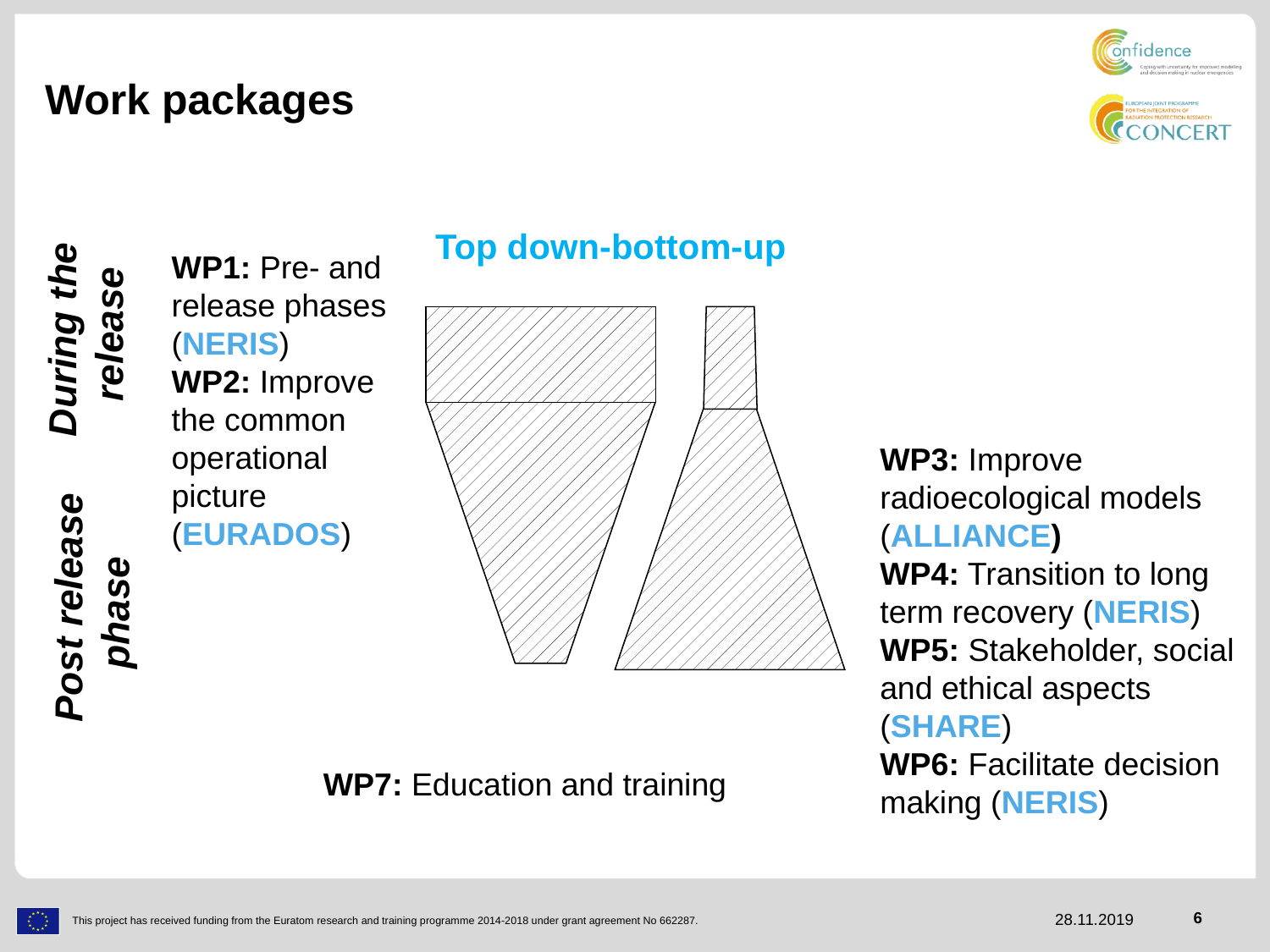

# Work packages
During the
release
Top down-bottom-up
WP1: Pre- and release phases (NERIS)
WP2: Improve the common operational picture (EURADOS)

WP3: Improve radioecological models (ALLIANCE)
WP4: Transition to long term recovery (NERIS)
WP5: Stakeholder, social and ethical aspects (SHARE)
WP6: Facilitate decision making (NERIS)
Post release
phase
WP7: Education and training